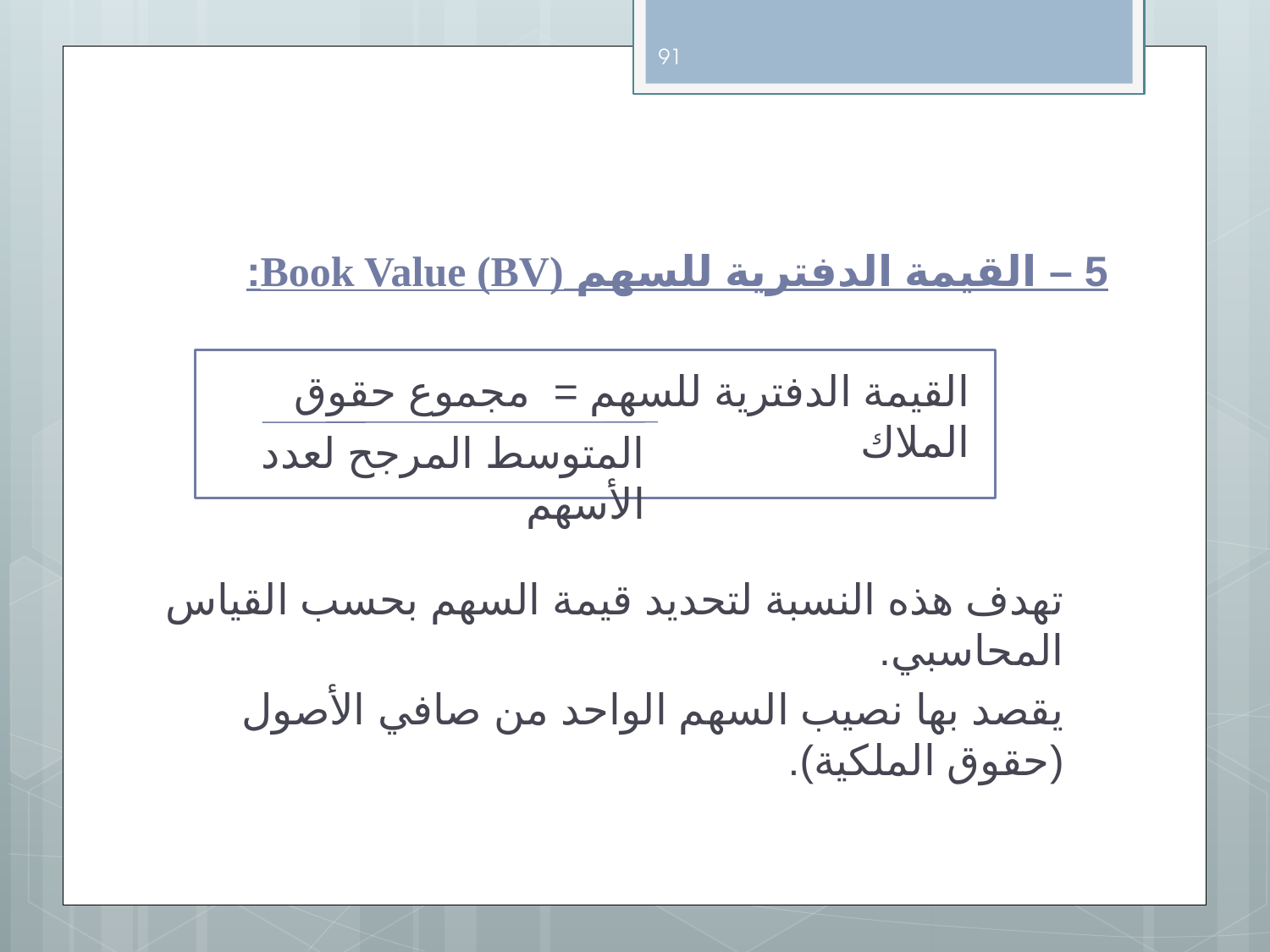

91
# 5 – القيمة الدفترية للسهم Book Value (BV):

القيمة الدفترية للسهم =  مجموع حقوق الملاك
المتوسط المرجح لعدد الأسهم
تهدف هذه النسبة لتحديد قيمة السهم بحسب القياس المحاسبي.
يقصد بها نصيب السهم الواحد من صافي الأصول  (حقوق الملكية).